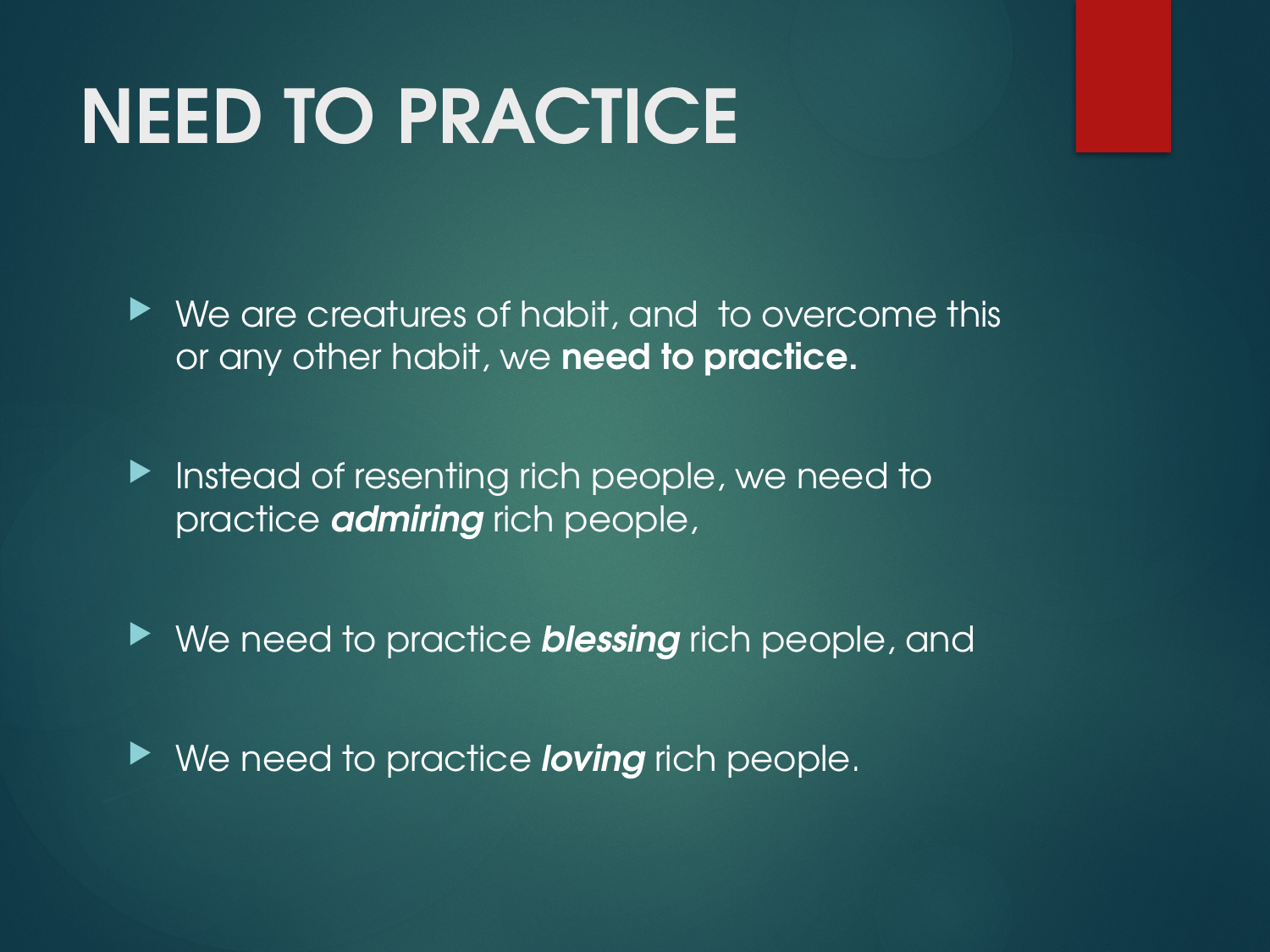

# NEED TO PRACTICE
We are creatures of habit, and  to overcome this or any other habit, we need to practice.

Instead of resenting rich people, we need to practice admiring rich people,

We need to practice blessing rich people, and

We need to practice loving rich people.